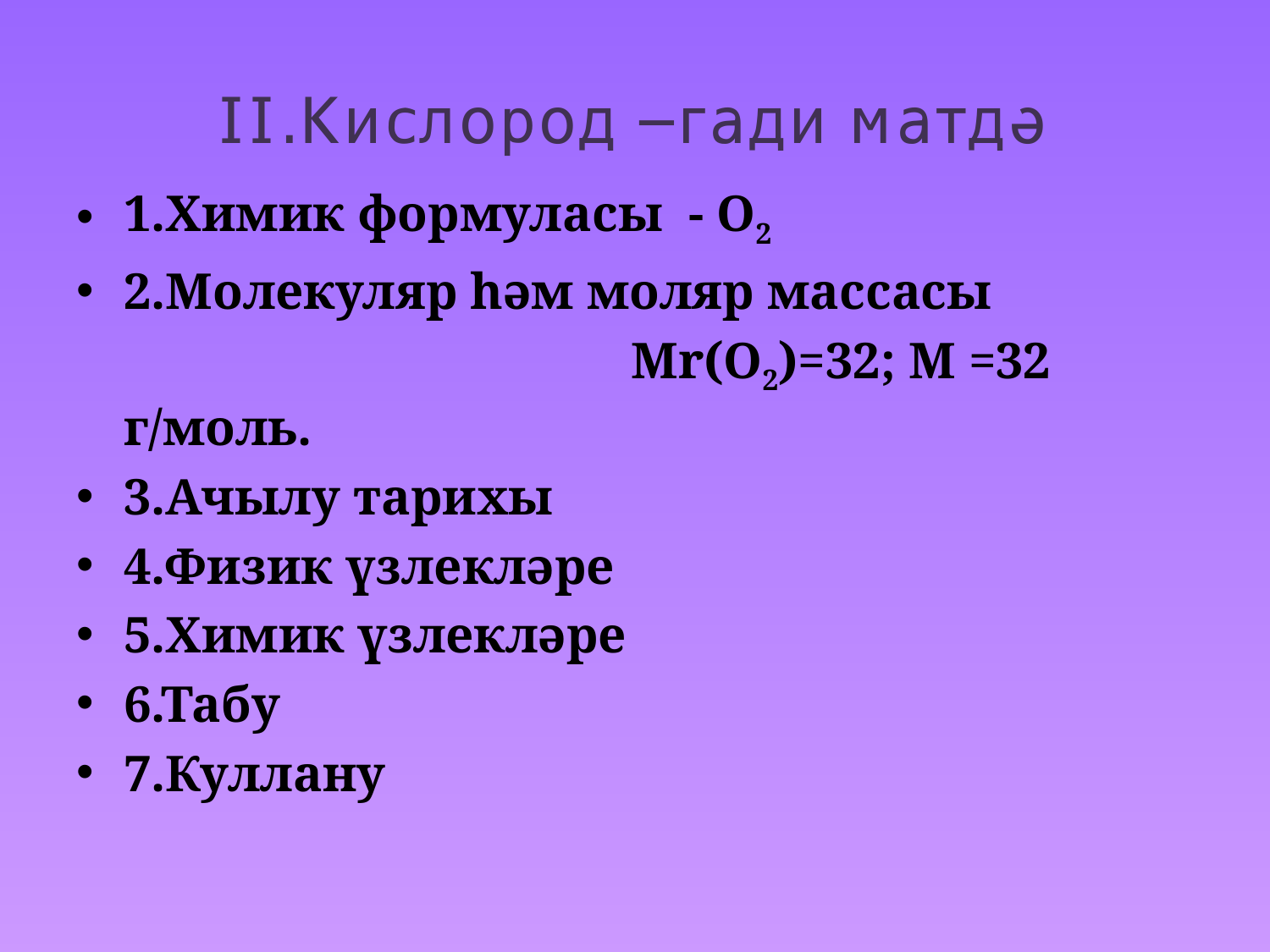

# II.Кислород –гади матдә
1.Химик формуласы  - О2
2.Молекуляр һәм моляр массасы
                                           Mr(О2)=32; М =32 г/моль.
3.Ачылу тарихы
4.Физик үзлекләре
5.Химик үзлекләре
6.Табу
7.Куллану